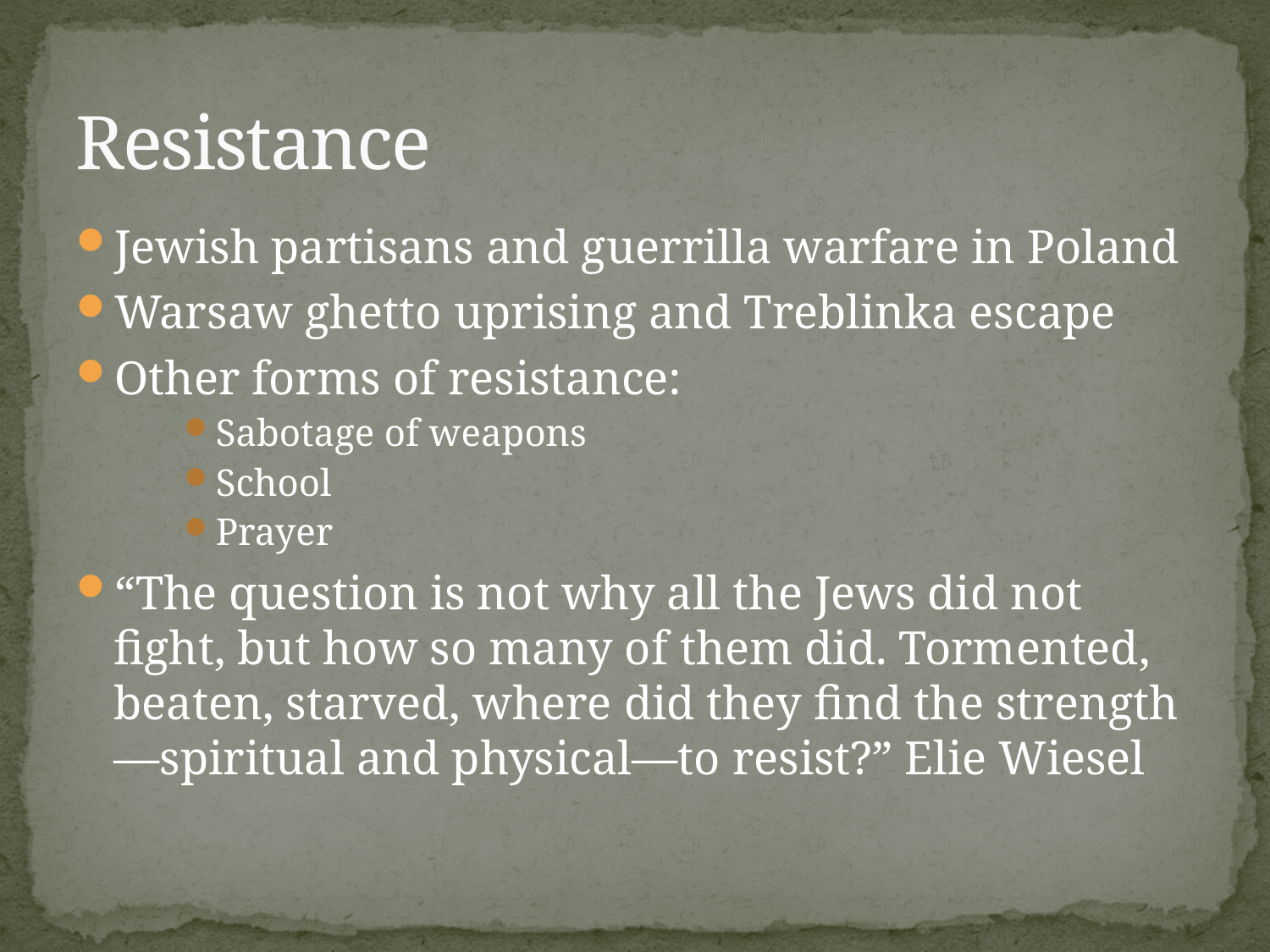

# Resistance
Jewish partisans and guerrilla warfare in Poland
Warsaw ghetto uprising and Treblinka escape
Other forms of resistance:
Sabotage of weapons
School
Prayer
“The question is not why all the Jews did not fight, but how so many of them did. Tormented, beaten, starved, where did they find the strength—spiritual and physical—to resist?” Elie Wiesel